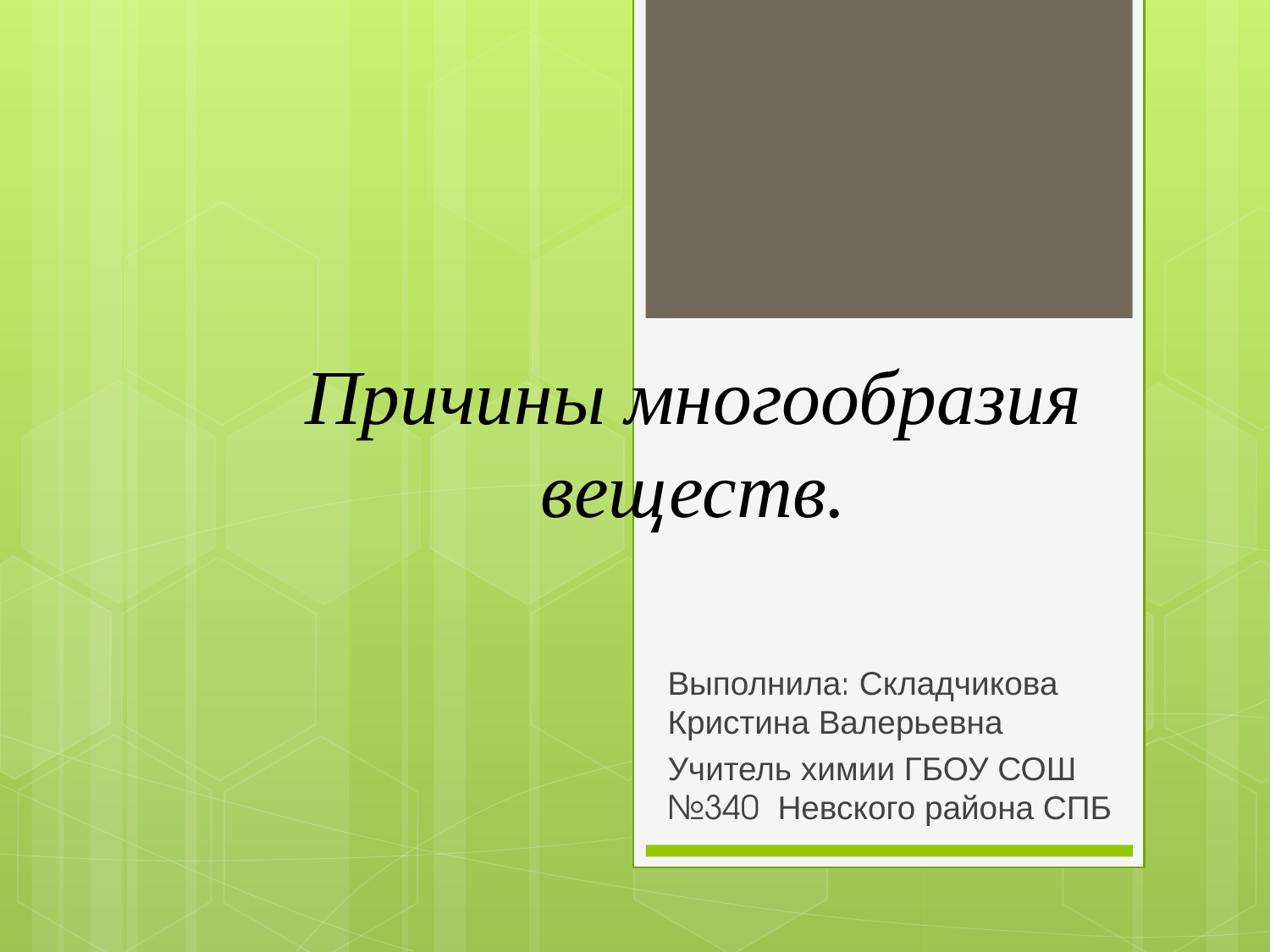

# Причины многообразия веществ.
Выполнила: Складчикова Кристина Валерьевна
Учитель химии ГБОУ СОШ №340  Невского района СПБ